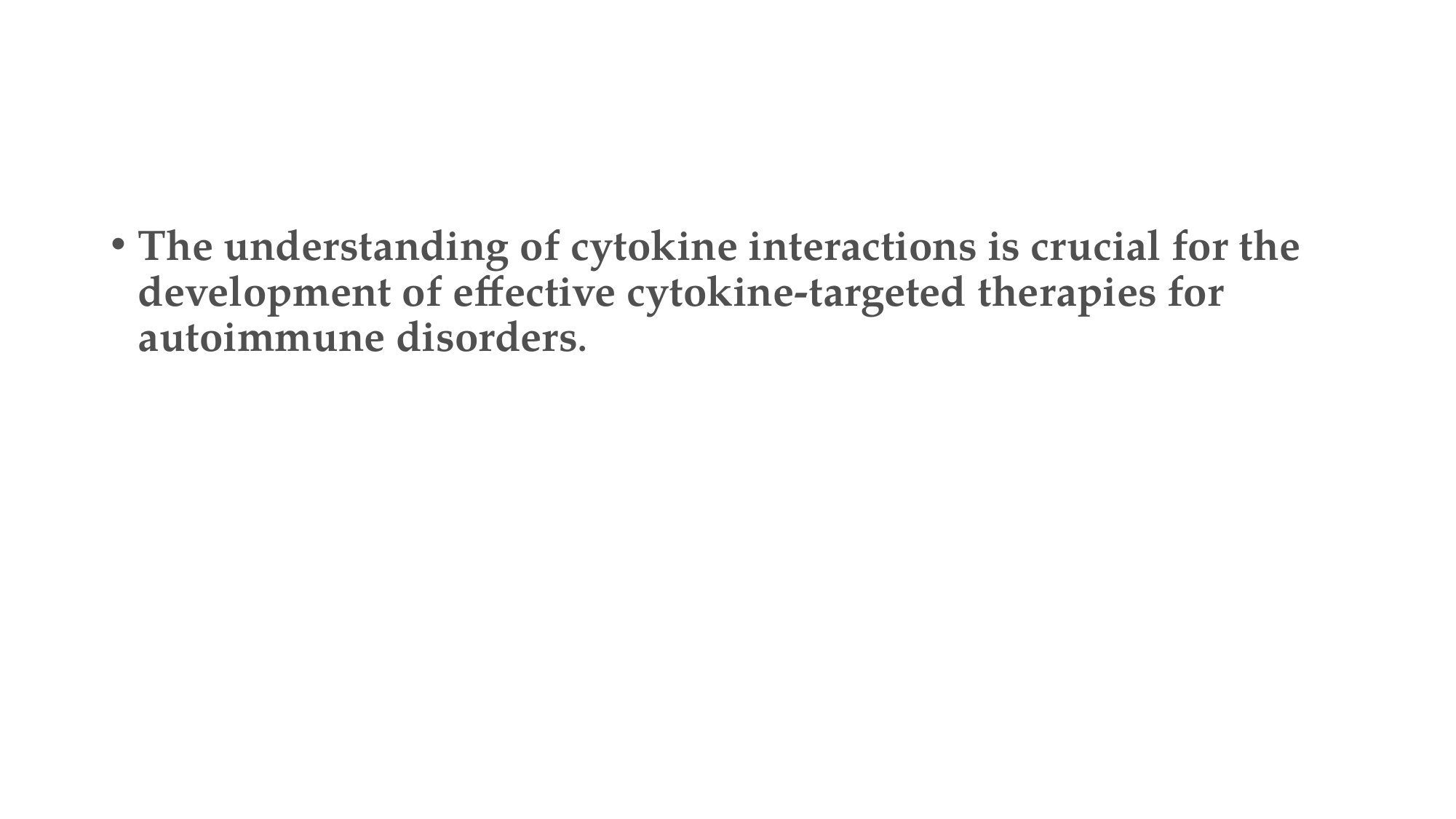

The understanding of cytokine interactions is crucial for the development of effective cytokine-targeted therapies for autoimmune disorders.